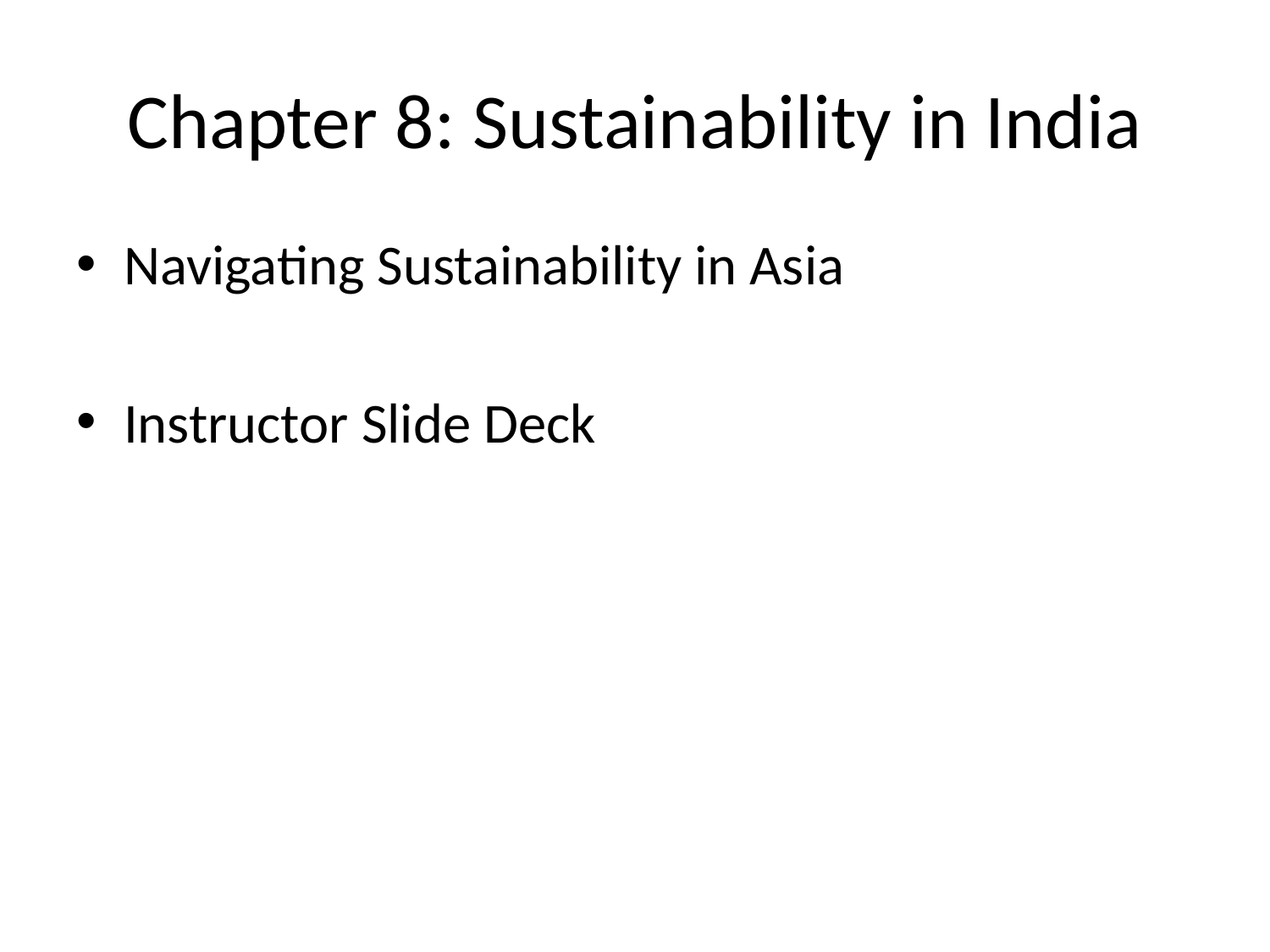

# Chapter 8: Sustainability in India
Navigating Sustainability in Asia

Instructor Slide Deck